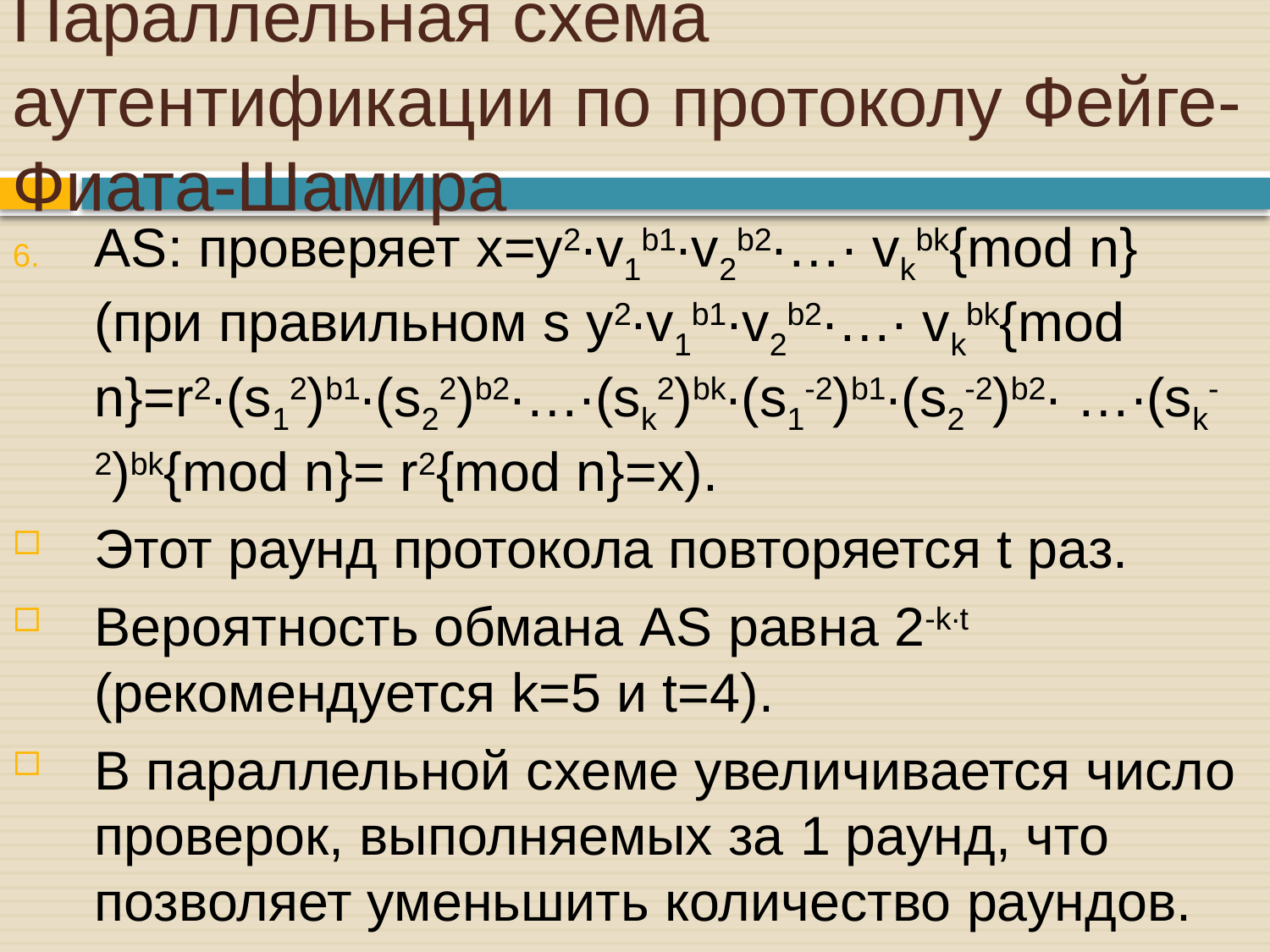

# Параллельная схема аутентификации по протоколу Фейге-Фиата-Шамира
AS: проверяет x=y2∙v1b1∙v2b2∙…∙ vkbk{mod n} (при правильном s y2∙v1b1∙v2b2∙…∙ vkbk{mod n}=r2∙(s12)b1∙(s22)b2∙…∙(sk2)bk∙(s1-2)b1∙(s2-2)b2∙ …∙(sk-2)bk{mod n}= r2{mod n}=x).
Этот раунд протокола повторяется t раз.
Вероятность обмана AS равна 2-k∙t (рекомендуется k=5 и t=4).
В параллельной схеме увеличивается число проверок, выполняемых за 1 раунд, что позволяет уменьшить количество раундов.